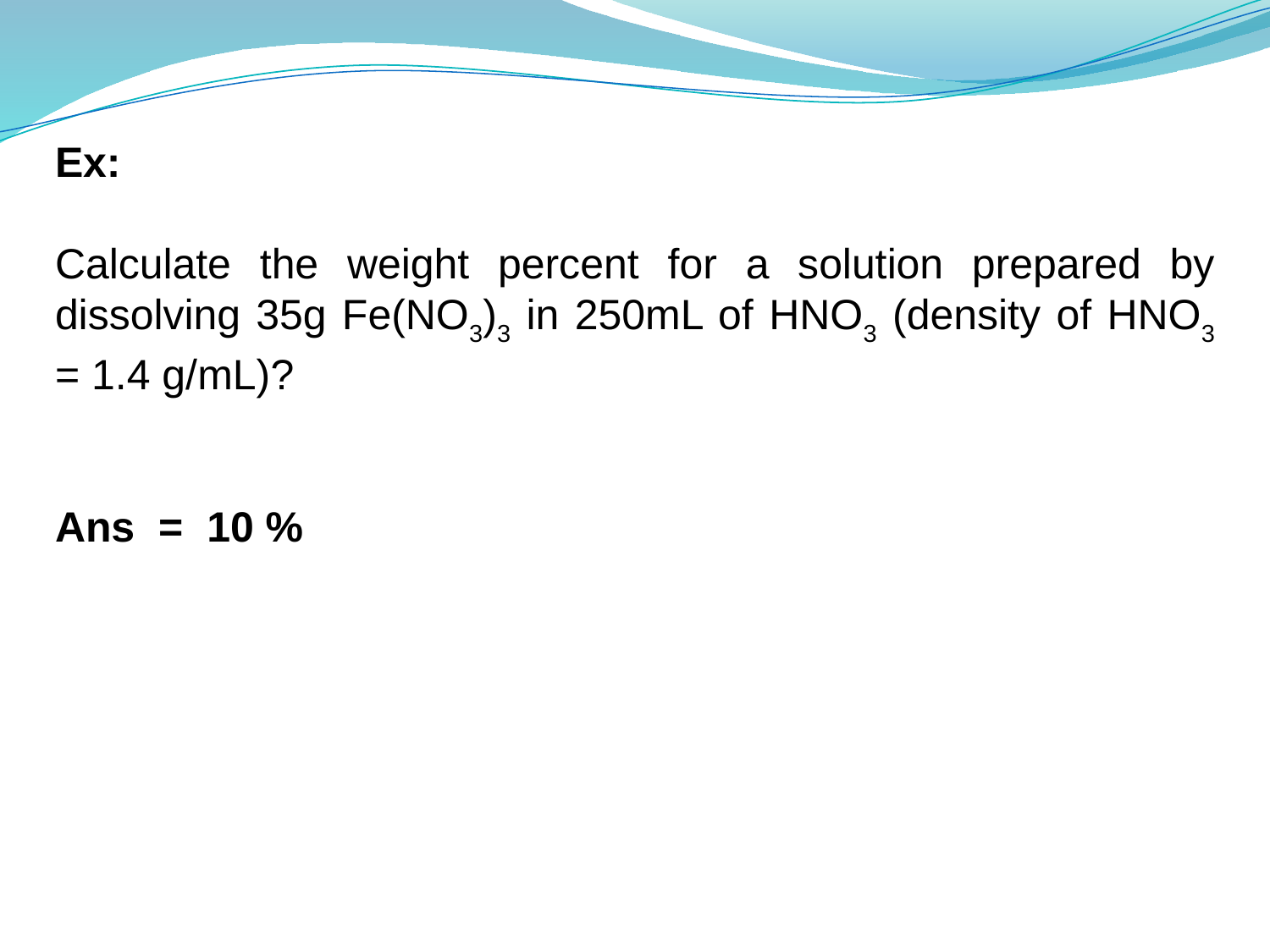

Ex:

Calculate the weight percent for a solution prepared by dissolving 35g Fe(NO3)3 in 250mL of HNO3 (density of HNO3 = 1.4 g/mL)?

Ans  =  10 %